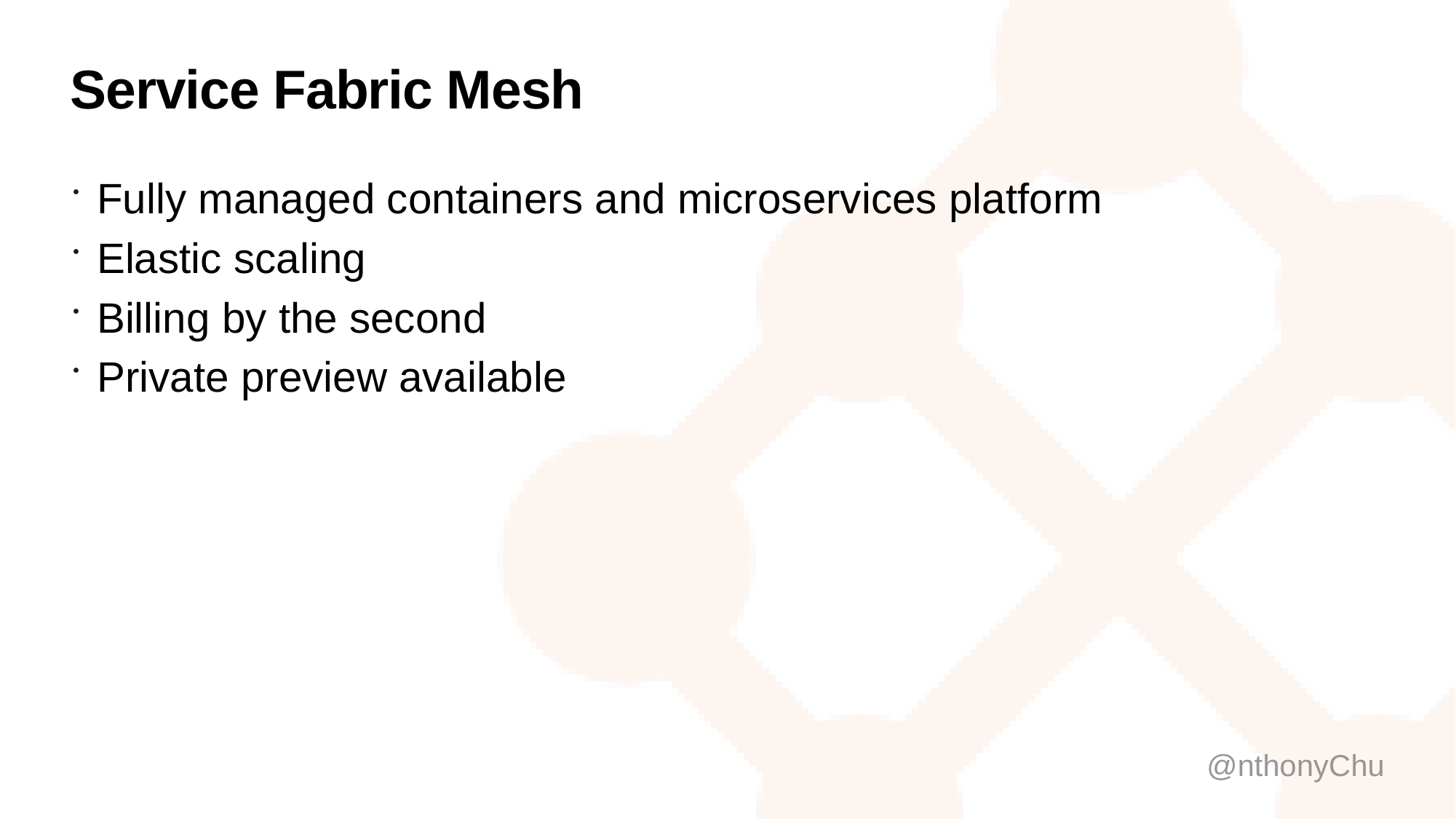

# Service Fabric Mesh
Fully managed containers and microservices platform
Elastic scaling
Billing by the second
Private preview available